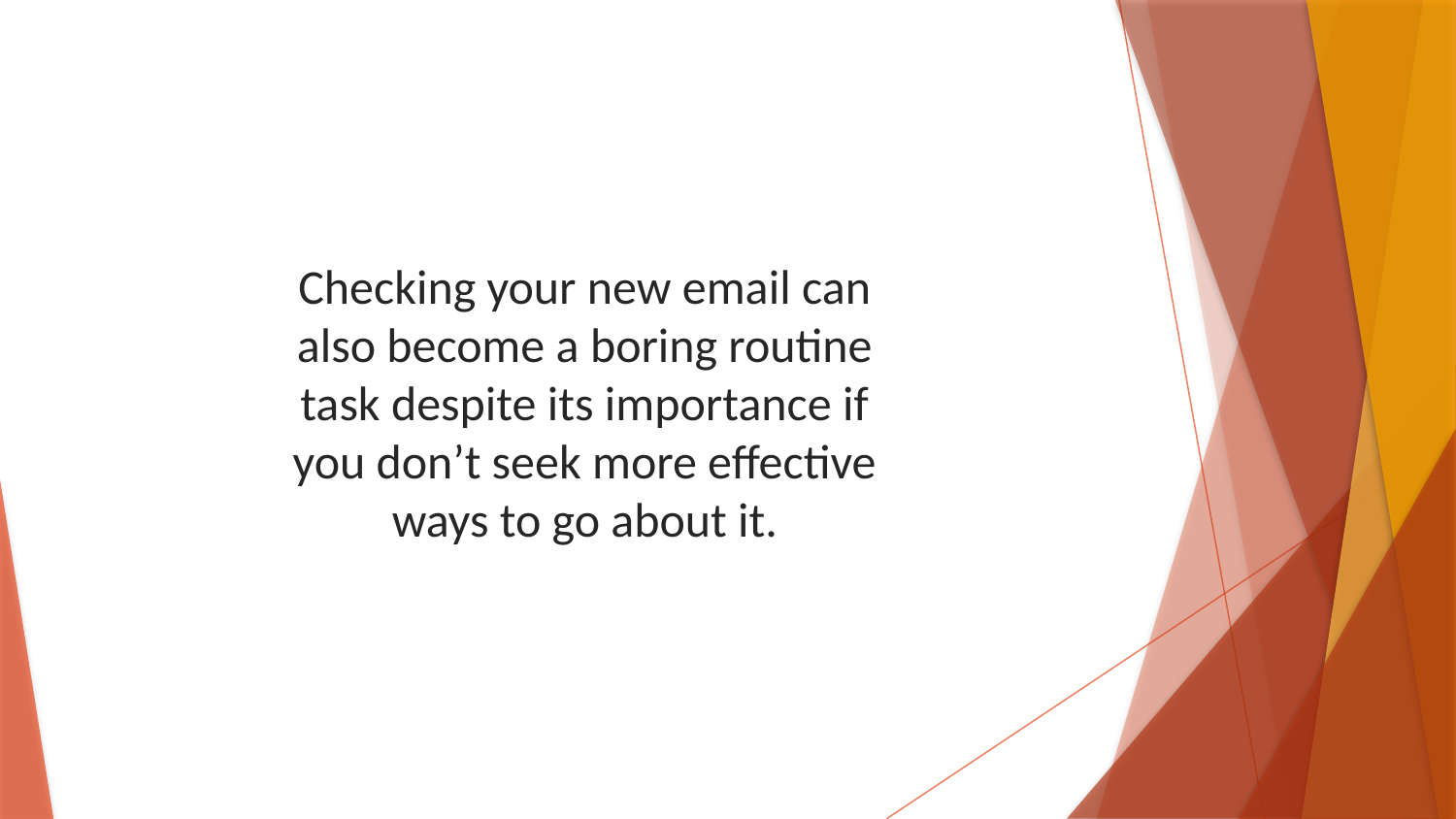

Checking your new email can also become a boring routine task despite its importance if you don’t seek more effective ways to go about it.